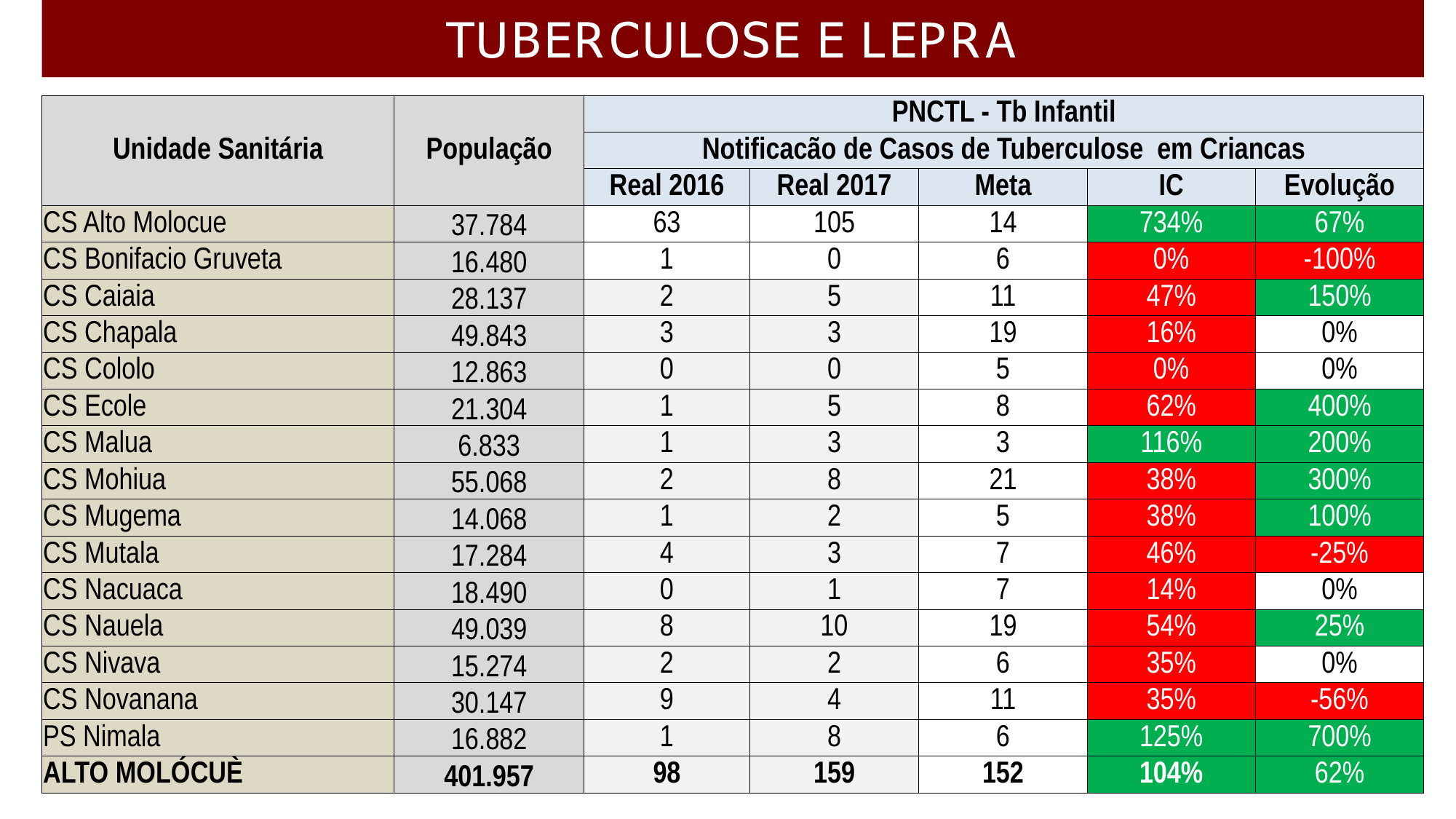

# TUBERCULOSE E LEPRA
| Unidade Sanitária | População | PNCTL - Tb Infantil |  |  |  |  |
| --- | --- | --- | --- | --- | --- | --- |
|  |  | Notificacão de Casos de Tuberculose em Criancas |  |  |  |  |
|  |  | Real 2016 | Real 2017 | Meta | IC | Evolução |
| CS Alto Molocue | 37.784 | 63 | 105 | 14 | 734% | 67% |
| CS Bonifacio Gruveta | 16.480 | 1 | 0 | 6 | 0% | -100% |
| CS Caiaia | 28.137 | 2 | 5 | 11 | 47% | 150% |
| CS Chapala | 49.843 | 3 | 3 | 19 | 16% | 0% |
| CS Cololo | 12.863 | 0 | 0 | 5 | 0% | 0% |
| CS Ecole | 21.304 | 1 | 5 | 8 | 62% | 400% |
| CS Malua | 6.833 | 1 | 3 | 3 | 116% | 200% |
| CS Mohiua | 55.068 | 2 | 8 | 21 | 38% | 300% |
| CS Mugema | 14.068 | 1 | 2 | 5 | 38% | 100% |
| CS Mutala | 17.284 | 4 | 3 | 7 | 46% | -25% |
| CS Nacuaca | 18.490 | 0 | 1 | 7 | 14% | 0% |
| CS Nauela | 49.039 | 8 | 10 | 19 | 54% | 25% |
| CS Nivava | 15.274 | 2 | 2 | 6 | 35% | 0% |
| CS Novanana | 30.147 | 9 | 4 | 11 | 35% | -56% |
| PS Nimala | 16.882 | 1 | 8 | 6 | 125% | 700% |
| ALTO MOLÓCUÈ | 401.957 | 98 | 159 | 152 | 104% | 62% |